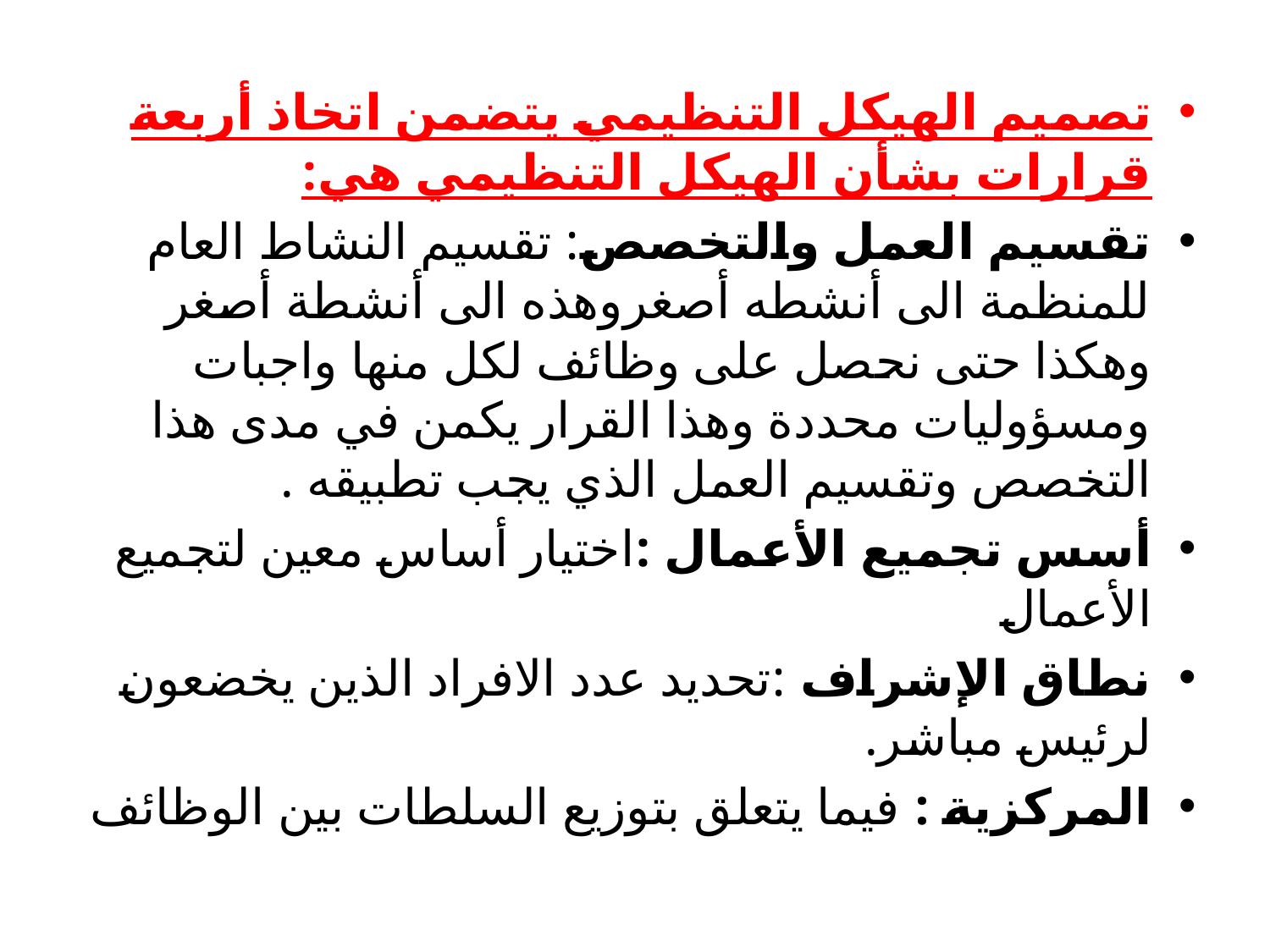

تصميم الهيكل التنظيمي يتضمن اتخاذ أربعة قرارات بشأن الهيكل التنظيمي هي:
تقسيم العمل والتخصص: تقسيم النشاط العام للمنظمة الى أنشطه أصغروهذه الى أنشطة أصغر وهكذا حتى نحصل على وظائف لكل منها واجبات ومسؤوليات محددة وهذا القرار يكمن في مدى هذا التخصص وتقسيم العمل الذي يجب تطبيقه .
أسس تجميع الأعمال :اختيار أساس معين لتجميع الأعمال
نطاق الإشراف :تحديد عدد الافراد الذين يخضعون لرئيس مباشر.
المركزية : فيما يتعلق بتوزيع السلطات بين الوظائف